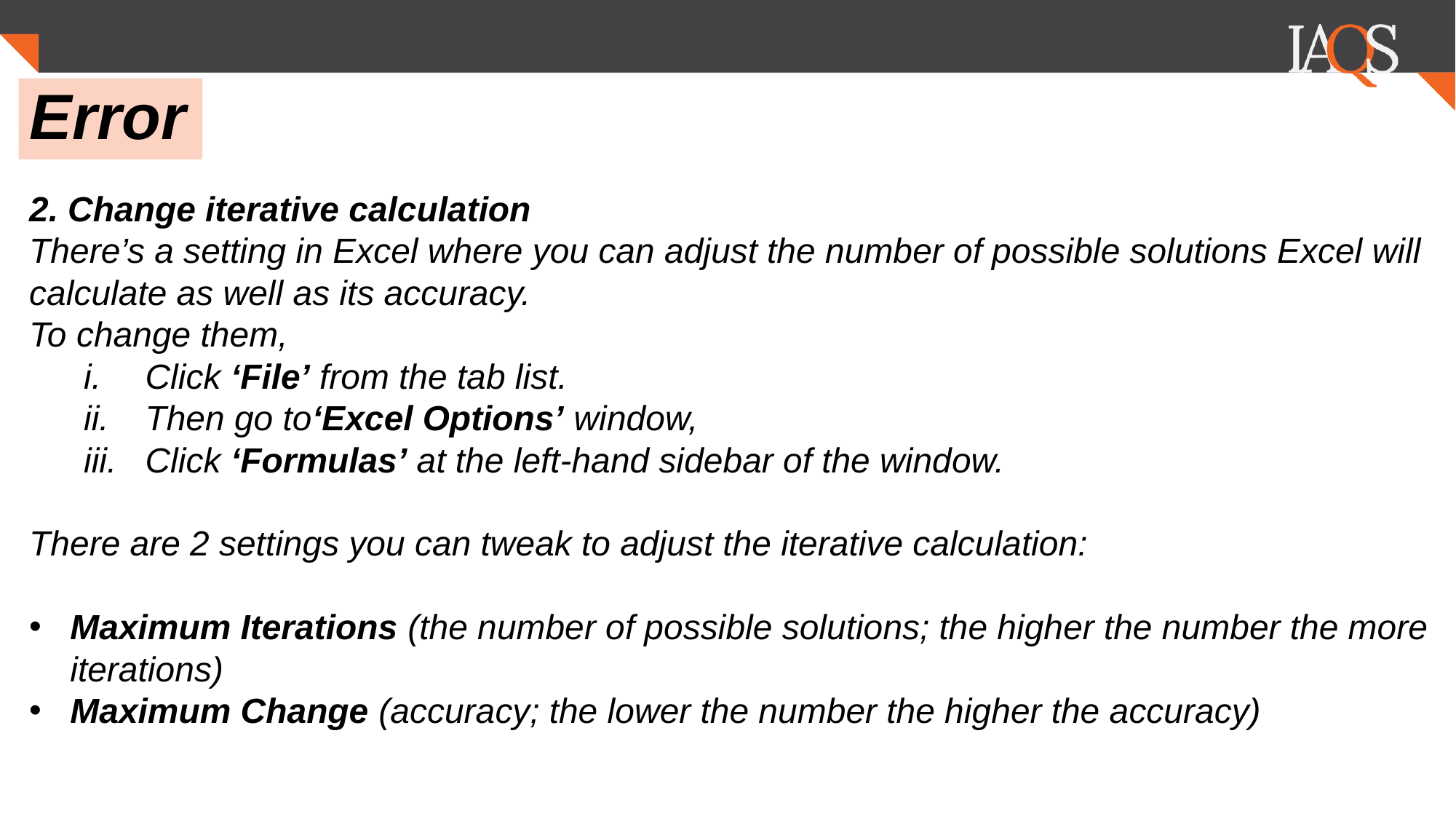

.
# Error

2. Change iterative calculation
There’s a setting in Excel where you can adjust the number of possible solutions Excel will calculate as well as its accuracy.
To change them,
Click ‘File’ from the tab list.
Then go to‘Excel Options’ window,
Click ‘Formulas’ at the left-hand sidebar of the window.

There are 2 settings you can tweak to adjust the iterative calculation:

Maximum Iterations (the number of possible solutions; the higher the number the more iterations)
Maximum Change (accuracy; the lower the number the higher the accuracy)